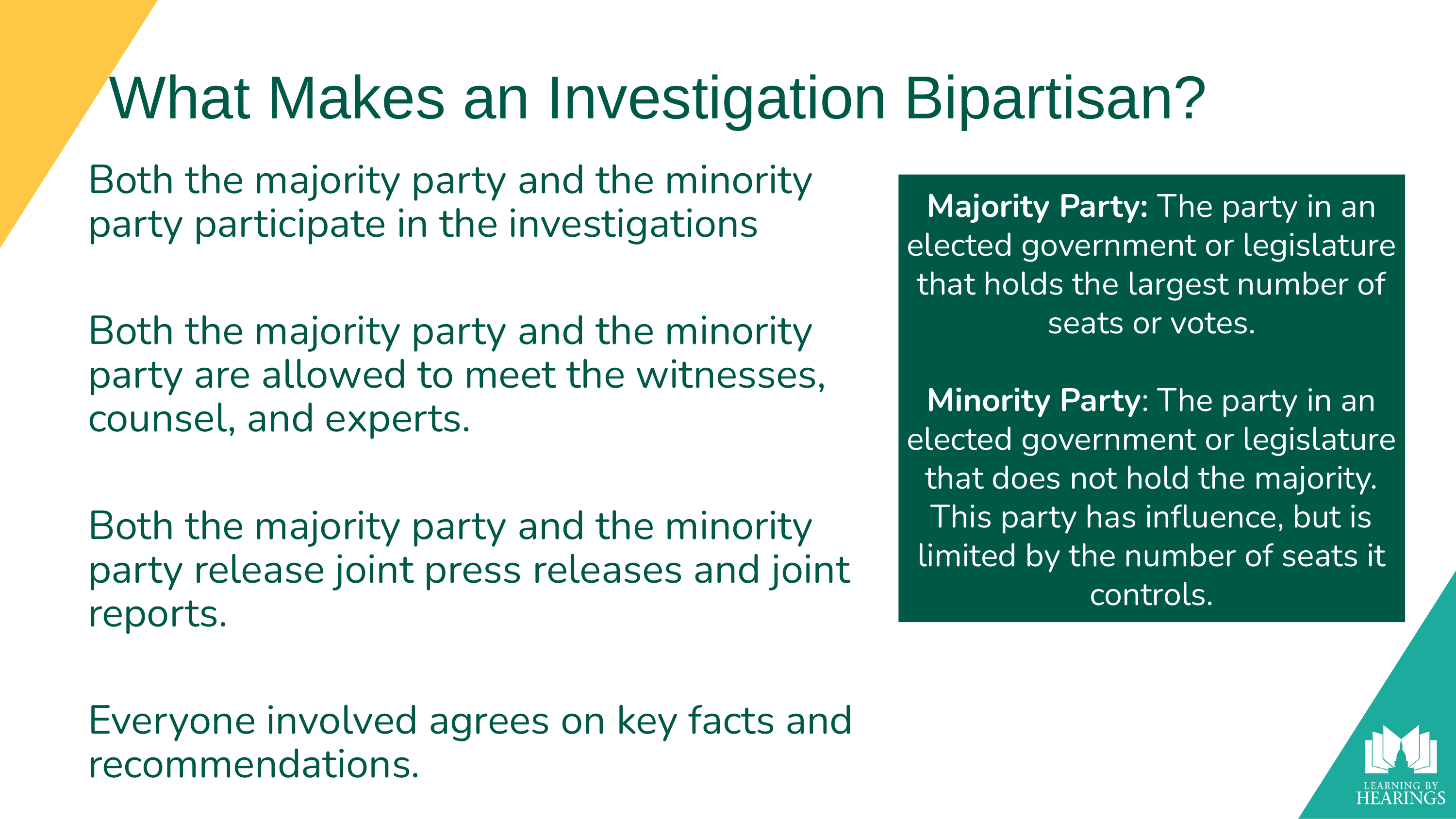

# What Makes an Investigation Bipartisan?
Both the majority party and the minority party participate in the investigations

Both the majority party and the minority party are allowed to meet the witnesses, counsel, and experts.

Both the majority party and the minority party release joint press releases and joint reports.

Everyone involved agrees on key facts and recommendations.

The media and the public agree that the investigation was bipartisan
Majority Party: The party in an elected government or legislature that holds the largest number of seats or votes.

Minority Party: The party in an elected government or legislature that does not hold the majority. This party has influence, but is limited by the number of seats it controls.